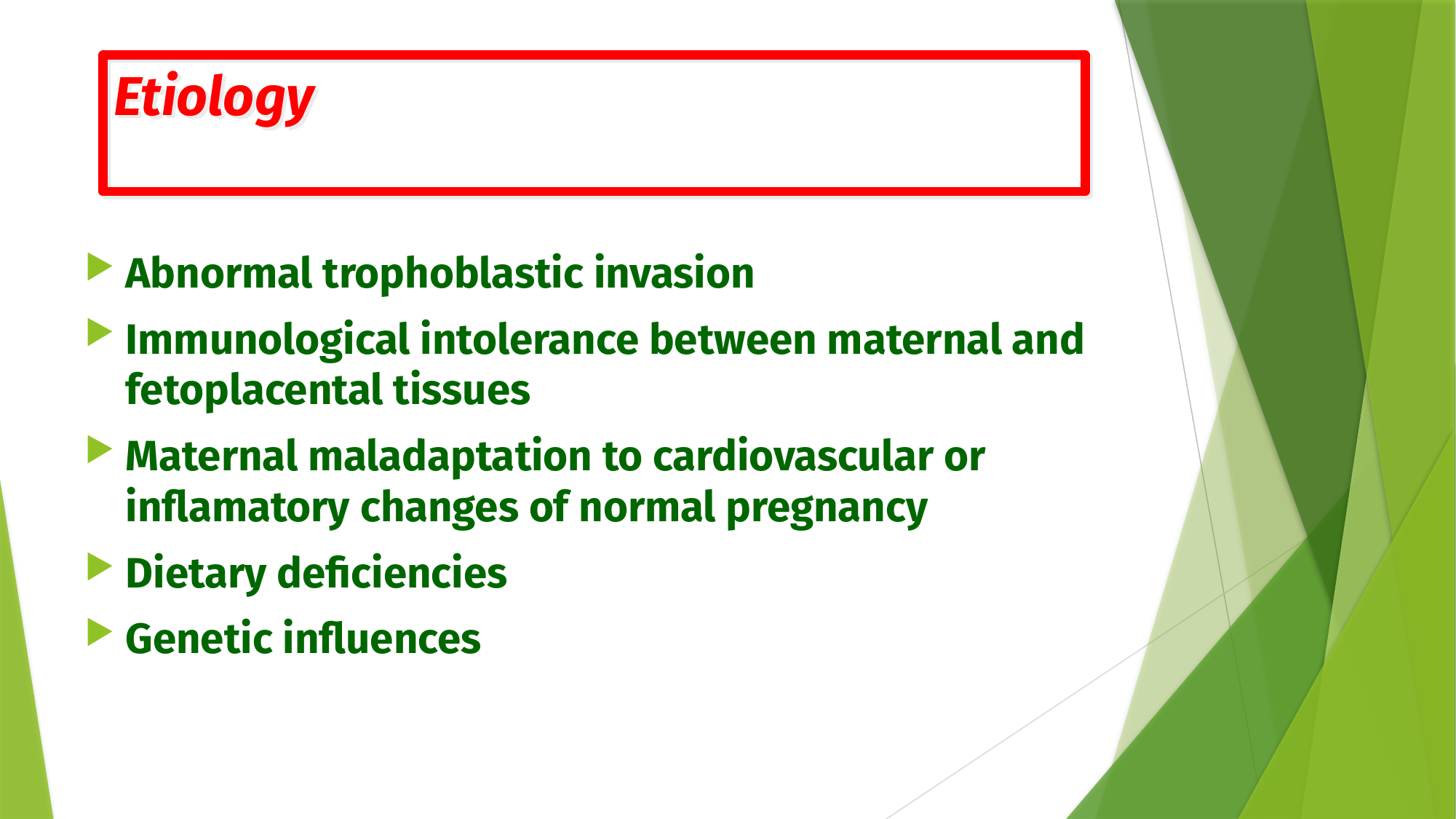

# Etiology
Abnormal trophoblastic invasion
Immunological intolerance between maternal and fetoplacental tissues
Maternal maladaptation to cardiovascular or inflamatory changes of normal pregnancy
Dietary deficiencies
Genetic influences